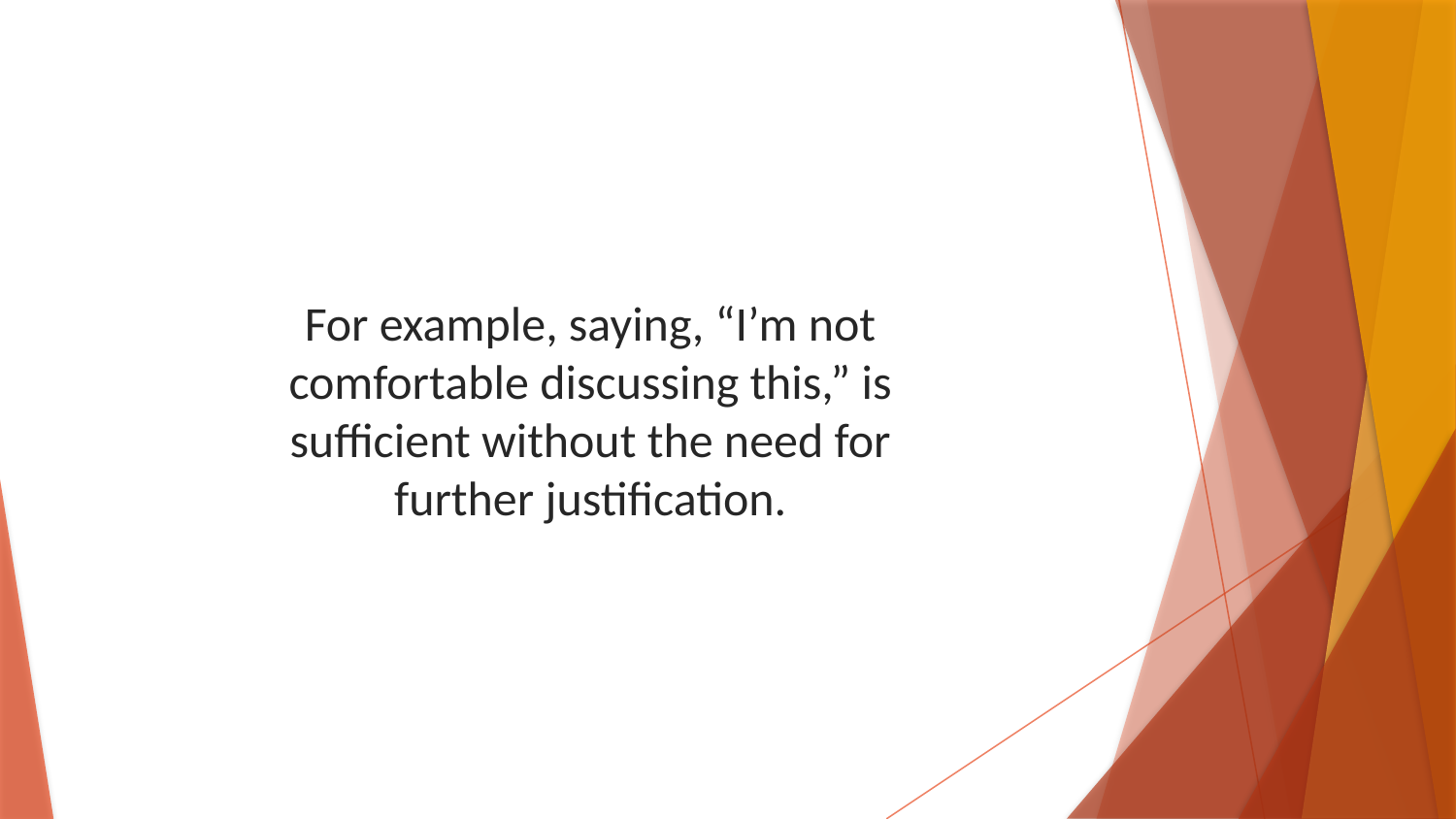

For example, saying, “I’m not comfortable discussing this,” is sufficient without the need for further justification.